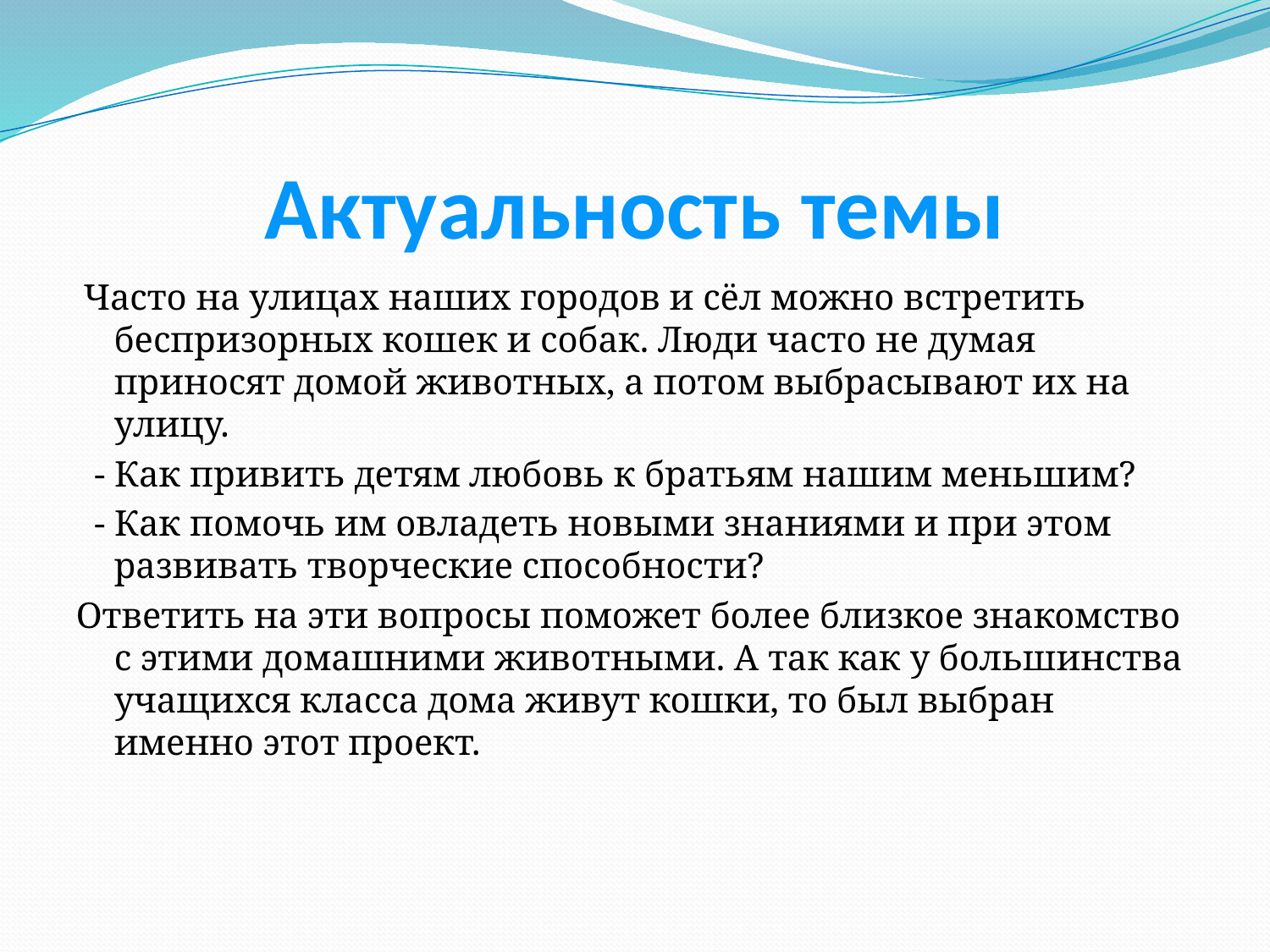

# Актуальность темы
 Часто на улицах наших городов и сёл можно встретить беспризорных кошек и собак. Люди часто не думая приносят домой животных, а потом выбрасывают их на улицу.
  - Как привить детям любовь к братьям нашим меньшим?
  - Как помочь им овладеть новыми знаниями и при этом развивать творческие способности?
Ответить на эти вопросы поможет более близкое знакомство с этими домашними животными. А так как у большинства учащихся класса дома живут кошки, то был выбран именно этот проект.